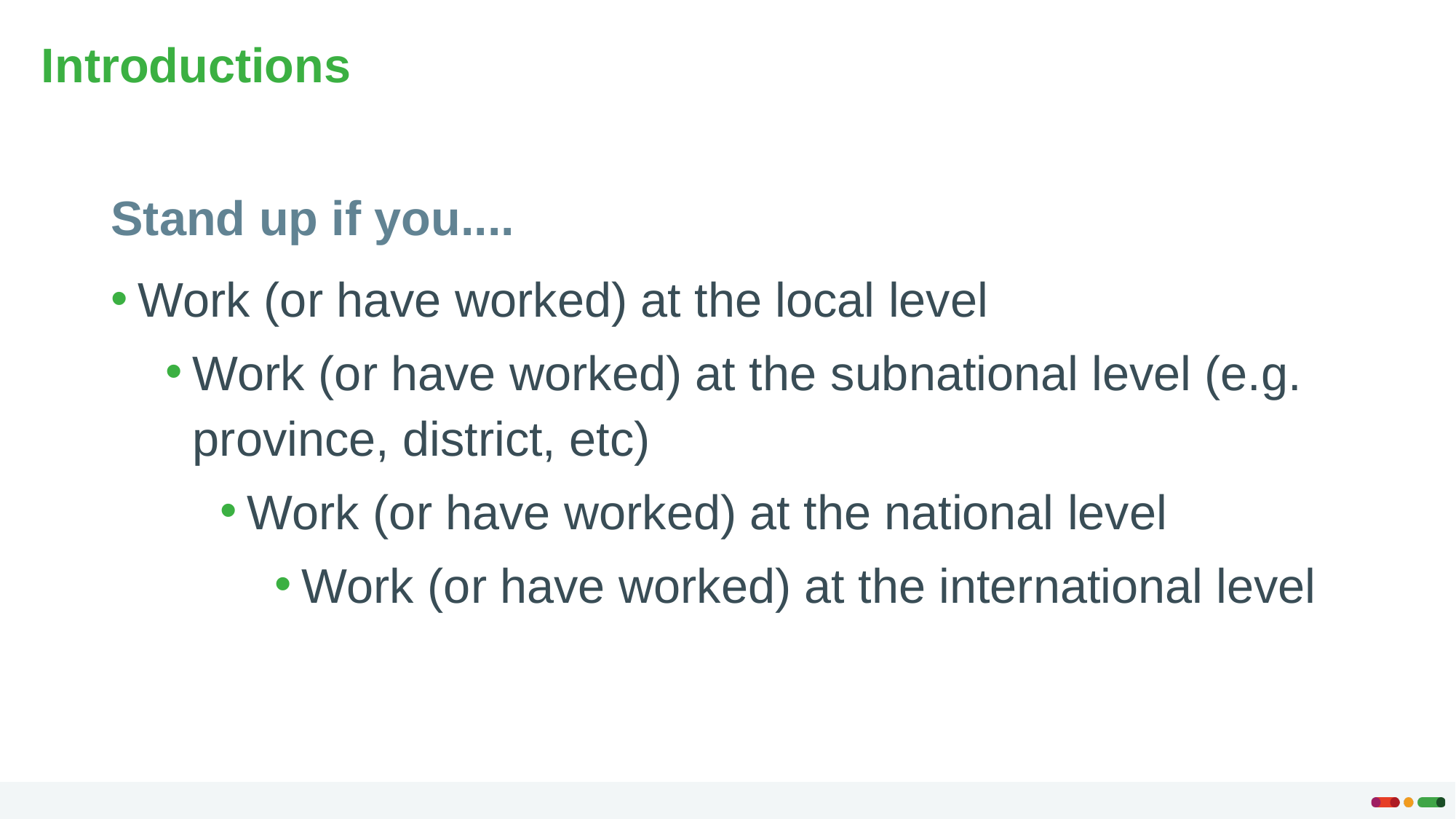

# Introductions
Stand up if you....
Work (or have worked) at the local level
Work (or have worked) at the subnational level (e.g. province, district, etc)
Work (or have worked) at the national level
Work (or have worked) at the international level